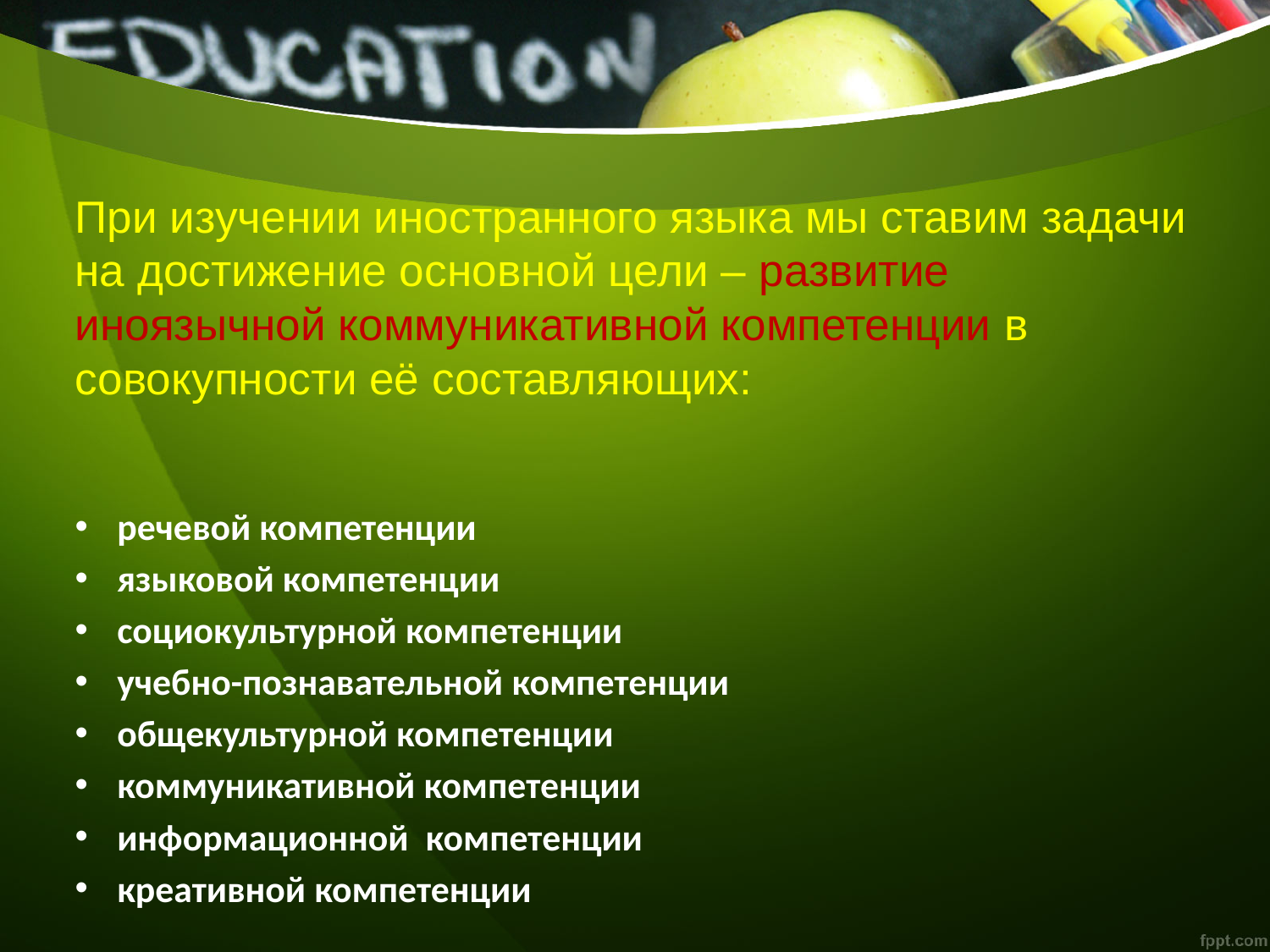

# При изучении иностранного языка мы ставим задачи на достижение основной цели – развитие иноязычной коммуникативной компетенции в совокупности её составляющих:
речевой компетенции
языковой компетенции
социокультурной компетенции
учебно-познавательной компетенции
общекультурной компетенции
коммуникативной компетенции
информационной  компетенции
креативной компетенции